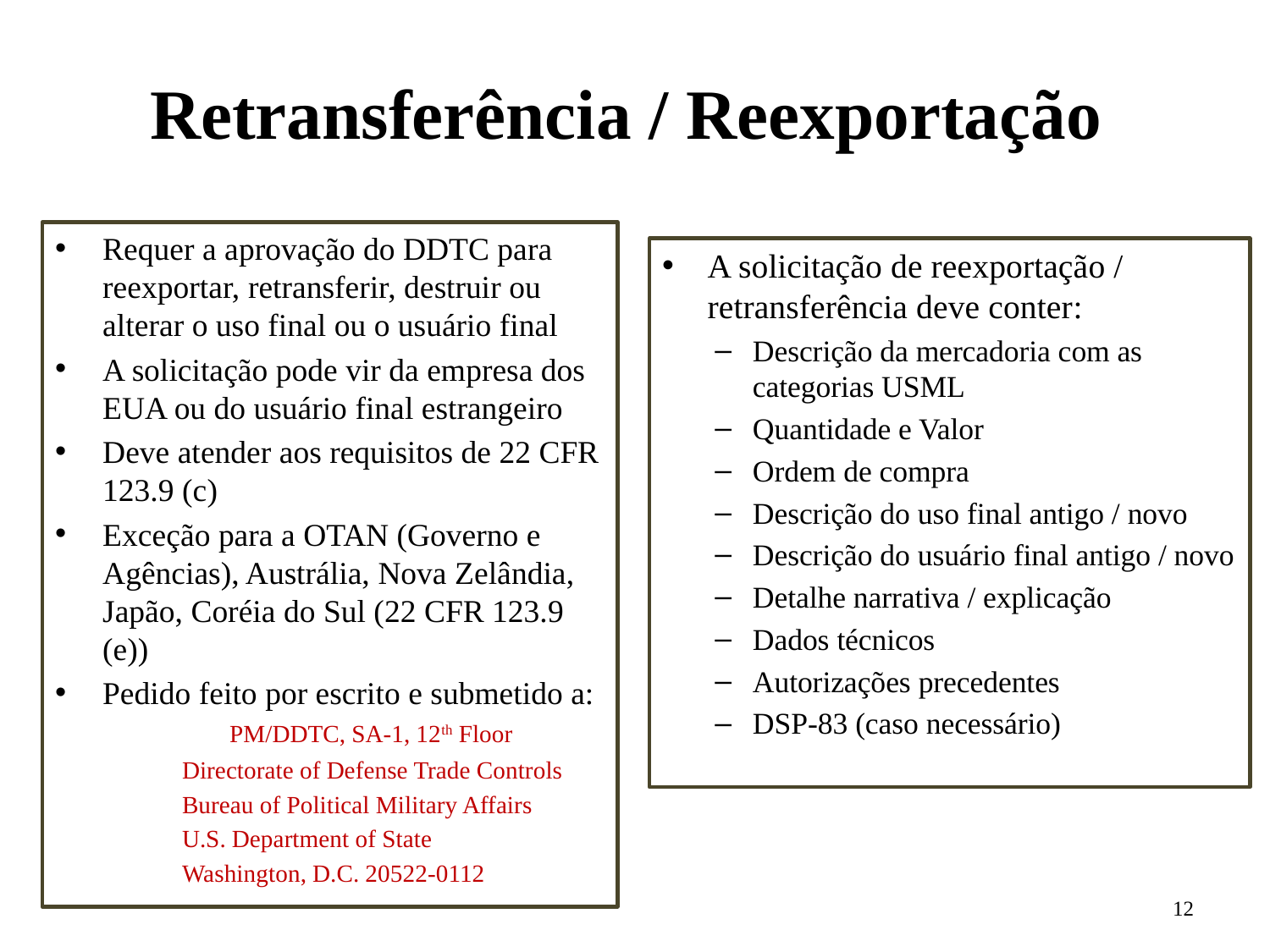

# Retransferência / Reexportação
Requer a aprovação do DDTC para reexportar, retransferir, destruir ou alterar o uso final ou o usuário final
A solicitação pode vir da empresa dos EUA ou do usuário final estrangeiro
Deve atender aos requisitos de 22 CFR 123.9 (c)
Exceção para a OTAN (Governo e Agências), Austrália, Nova Zelândia, Japão, Coréia do Sul (22 CFR 123.9 (e))
Pedido feito por escrito e submetido a: 	PM/DDTC, SA-1, 12th Floor
	Directorate of Defense Trade Controls
	Bureau of Political Military Affairs
	U.S. Department of State
	Washington, D.C. 20522-0112

A solicitação de reexportação / retransferência deve conter:
Descrição da mercadoria com as categorias USML
Quantidade e Valor
Ordem de compra
Descrição do uso final antigo / novo
Descrição do usuário final antigo / novo
Detalhe narrativa / explicação
Dados técnicos
Autorizações precedentes
DSP-83 (caso necessário)
12